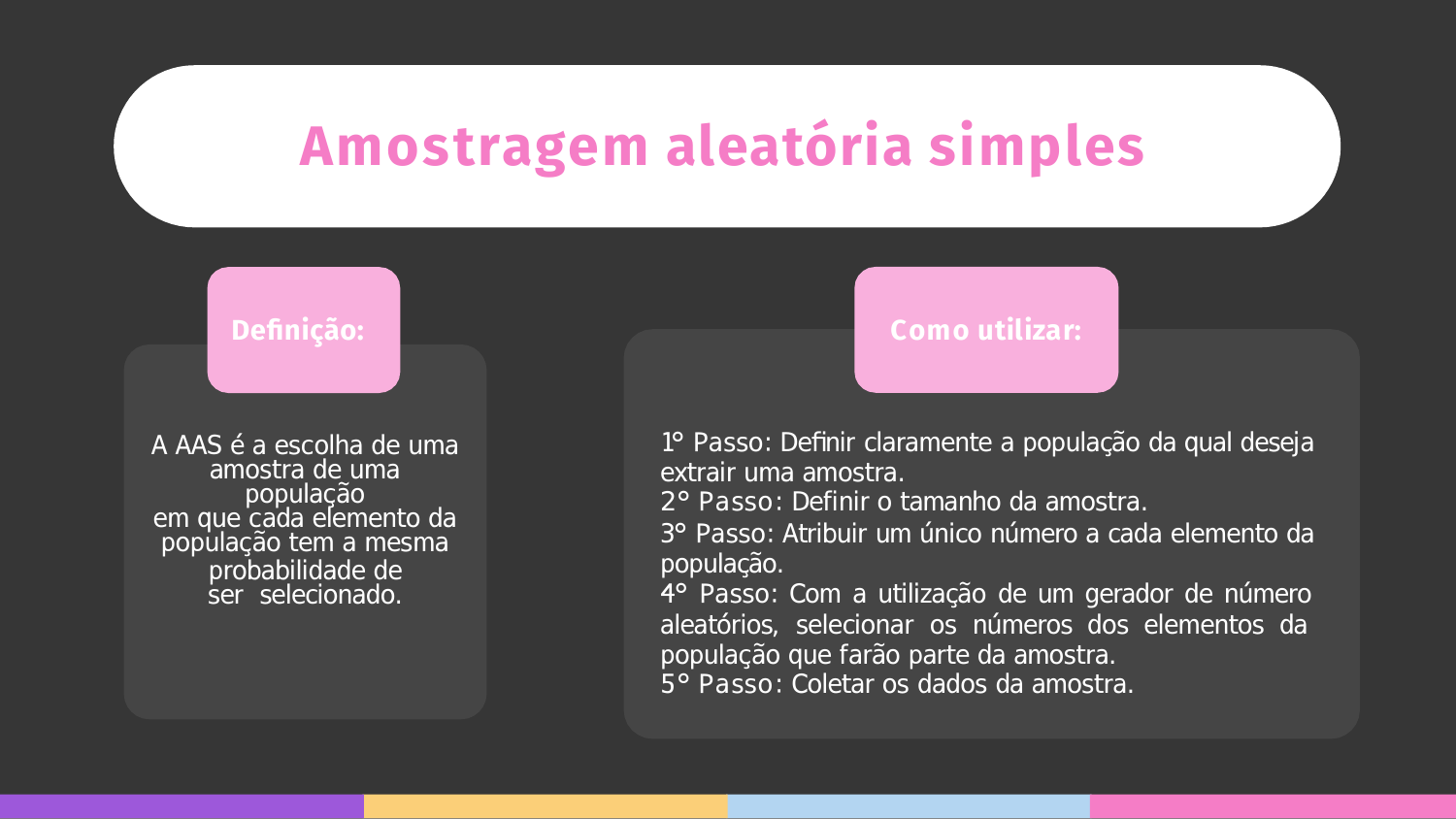

# Amostragem aleatória simples

Definição:
Como utilizar:
1° Passo: Definir claramente a população da qual deseja  extrair uma amostra.
2° Passo: Definir o tamanho da amostra.
3° Passo: Atribuir um único número a cada elemento da  população.
4° Passo: Com a utilização de um gerador de número  aleatórios, selecionar os números dos elementos da  população que farão parte da amostra.
5° Passo: Coletar os dados da amostra.
A AAS é a escolha de uma
amostra de uma população
em que cada elemento da
população tem a mesma
probabilidade de ser  selecionado.